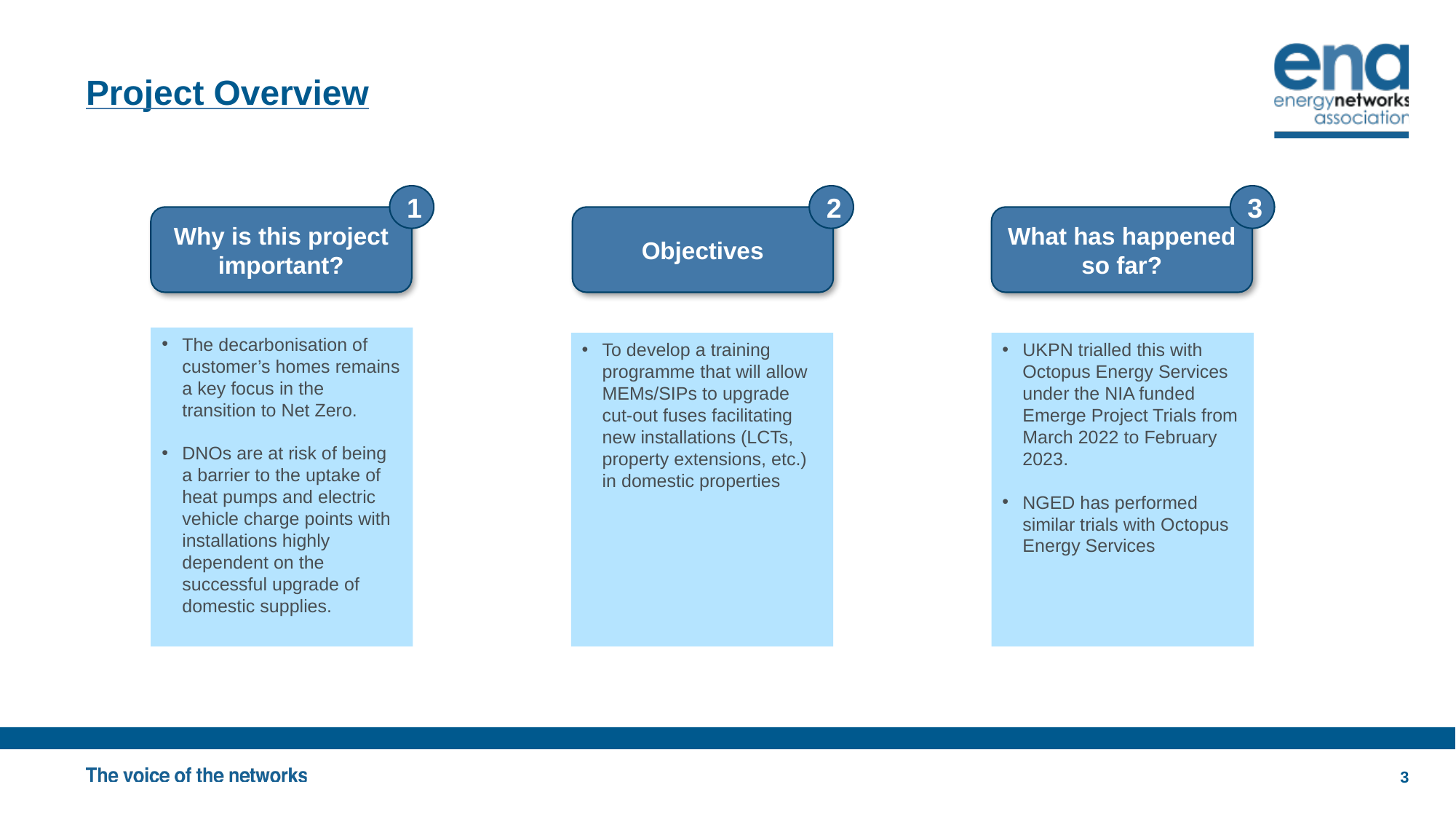

# Project Overview
2
3
1
Why is this project important?
Objectives
What has happened so far?
The decarbonisation of customer’s homes remains a key focus in the transition to Net Zero.

DNOs are at risk of being a barrier to the uptake of heat pumps and electric vehicle charge points with installations highly dependent on the successful upgrade of domestic supplies.
To develop a training programme that will allow MEMs/SIPs to upgrade cut-out fuses facilitating new installations (LCTs, property extensions, etc.) in domestic properties

UKPN trialled this with Octopus Energy Services under the NIA funded Emerge Project Trials from March 2022 to February 2023.

NGED has performed similar trials with Octopus Energy Services
3